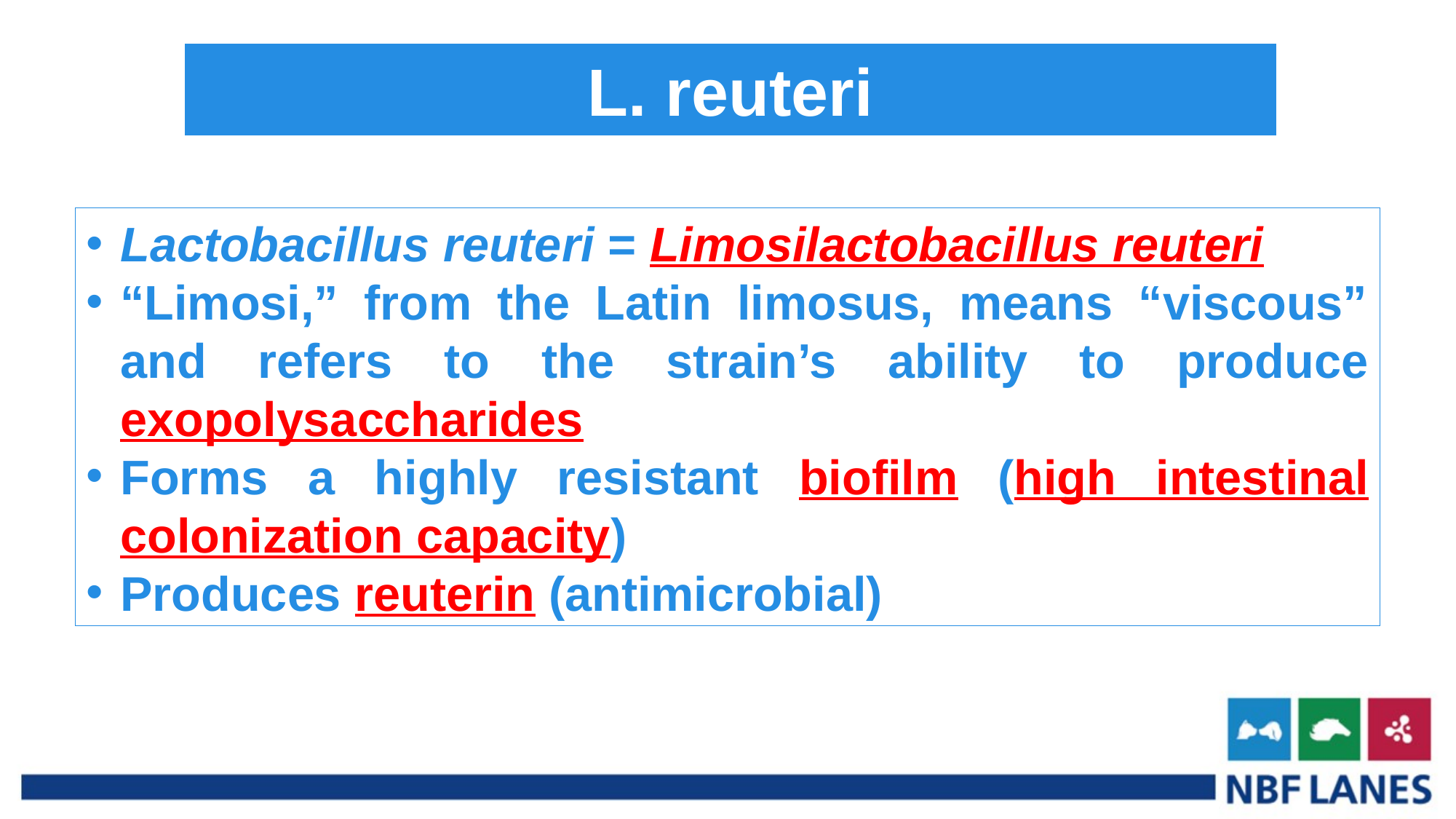

L. reuteri
Lactobacillus reuteri = Limosilactobacillus reuteri
“Limosi,” from the Latin limosus, means “viscous” and refers to the strain’s ability to produce exopolysaccharides
Forms a highly resistant biofilm (high intestinal colonization capacity)
Produces reuterin (antimicrobial)